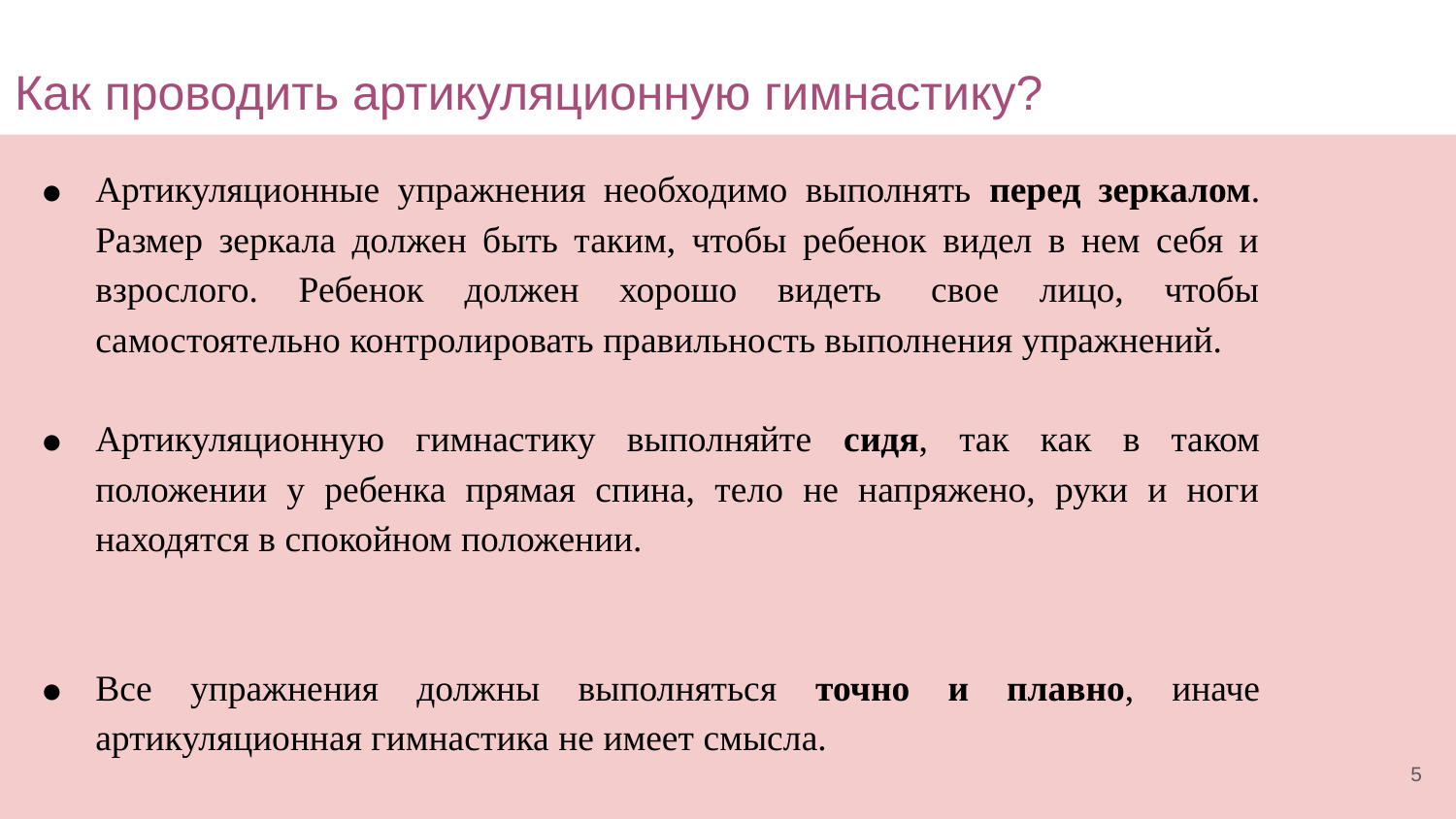

# Как проводить артикуляционную гимнастику?
Артикуляционные упражнения необходимо выполнять перед зеркалом. Размер зеркала должен быть таким, чтобы ребенок видел в нем себя и взрослого. Ребенок должен хорошо видеть  свое лицо, чтобы самостоятельно контролировать правильность выполнения упражнений.
Артикуляционную гимнастику выполняйте сидя, так как в таком положении у ребенка прямая спина, тело не напряжено, руки и ноги находятся в спокойном положении.
Все упражнения должны выполняться точно и плавно, иначе артикуляционная гимнастика не имеет смысла.